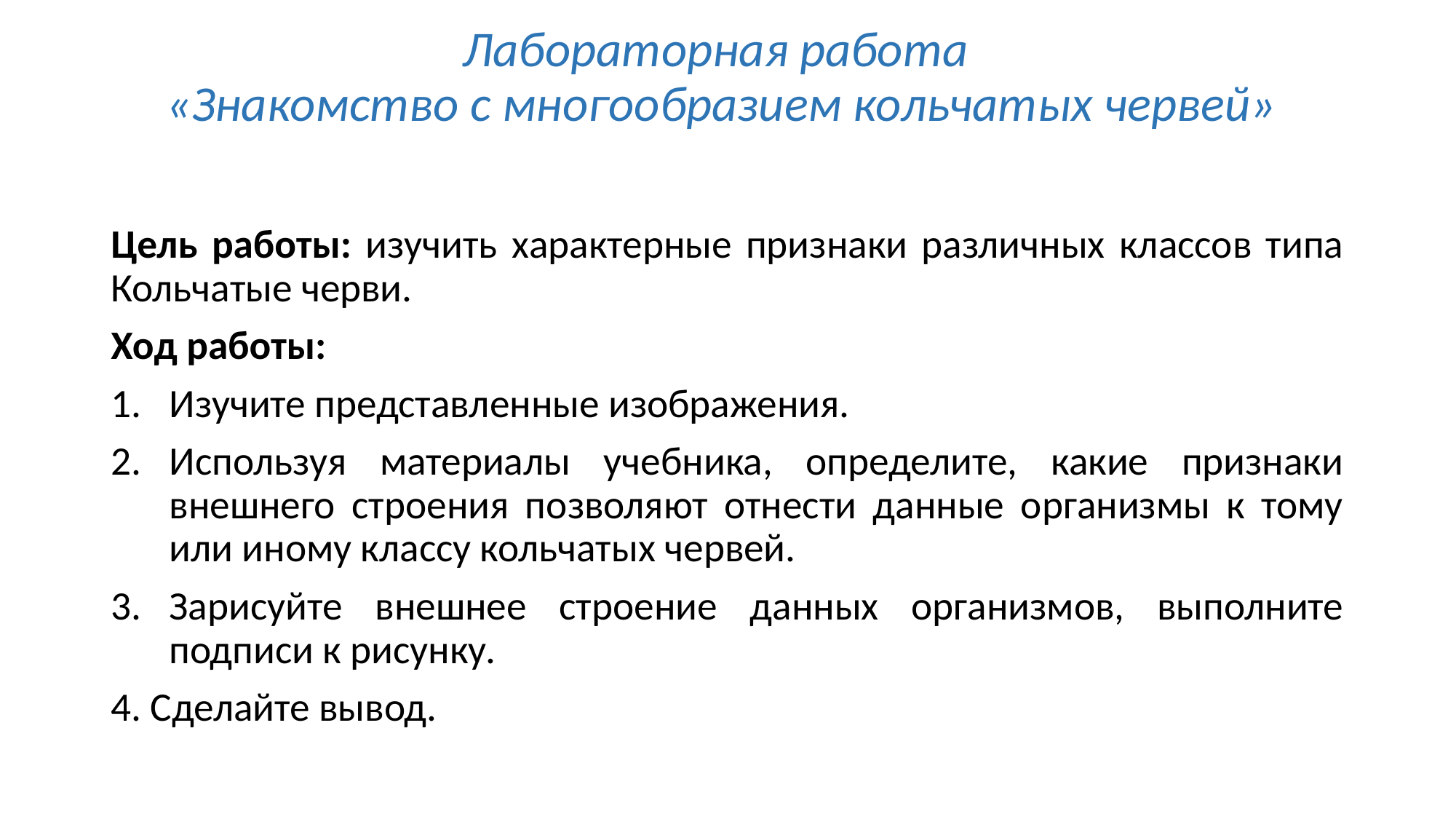

# Лабораторная работа «Знакомство с многообразием кольчатых червей»
Цель работы: изучить характерные признаки различных классов типа Кольчатые черви.
Ход работы:
Изучите представленные изображения.
Используя материалы учебника, определите, какие признаки внешнего строения позволяют отнести данные организмы к тому или иному классу кольчатых червей.
Зарисуйте внешнее строение данных организмов, выполните подписи к рисунку.
4. Сделайте вывод.